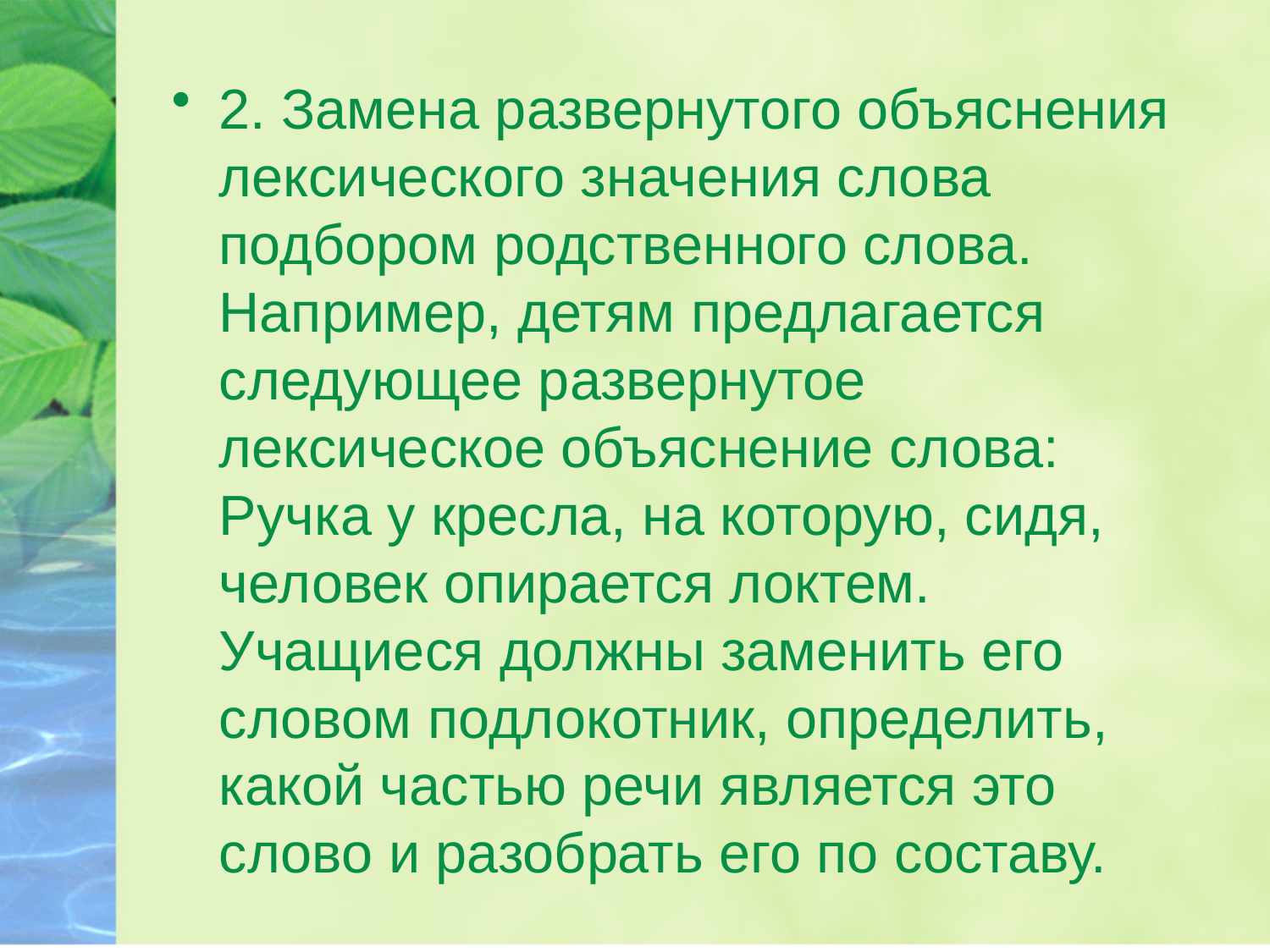

2. Замена развернутого объяснения лексического значения слова подбором родственного слова. Например, детям предлагается следующее развернутое лексическое объяснение слова: Ручка у кресла, на которую, сидя, человек опирается локтем. Учащиеся должны заменить его словом подлокотник, определить, какой частью речи является это слово и разобрать его по составу.